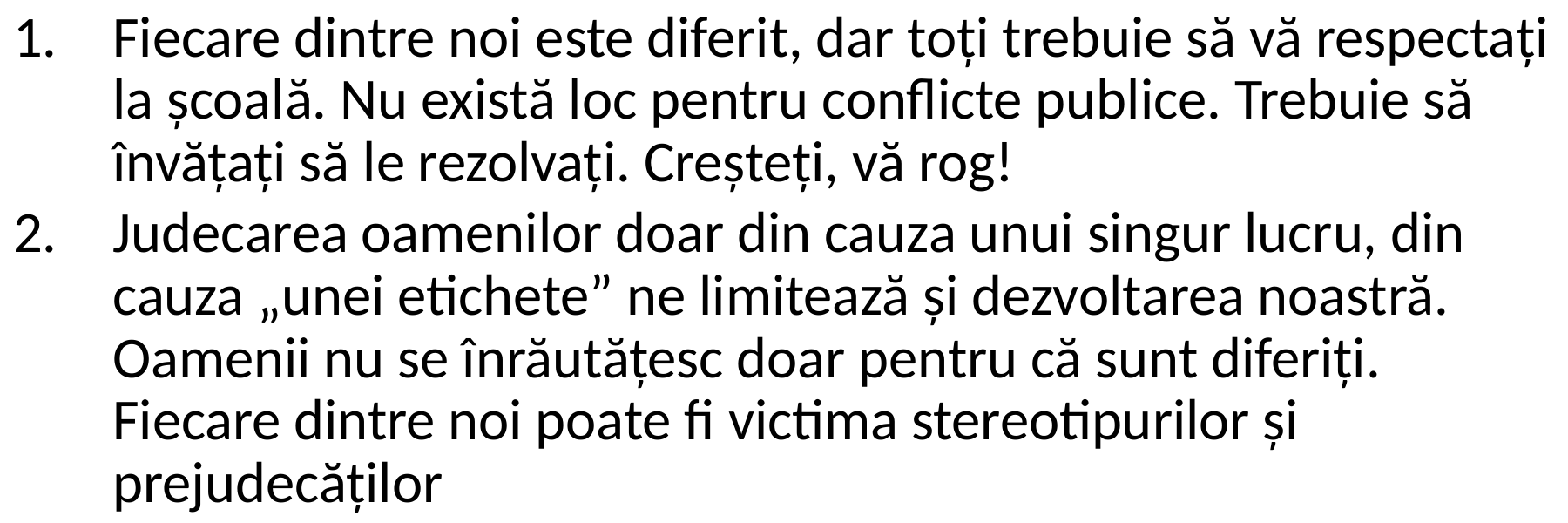

Fiecare dintre noi este diferit, dar toți trebuie să vă respectați la școală. Nu există loc pentru conflicte publice. Trebuie să învățați să le rezolvați. Creșteți, vă rog!
Judecarea oamenilor doar din cauza unui singur lucru, din cauza „unei etichete” ne limitează și dezvoltarea noastră. Oamenii nu se înrăutățesc doar pentru că sunt diferiți. Fiecare dintre noi poate fi victima stereotipurilor și prejudecăților